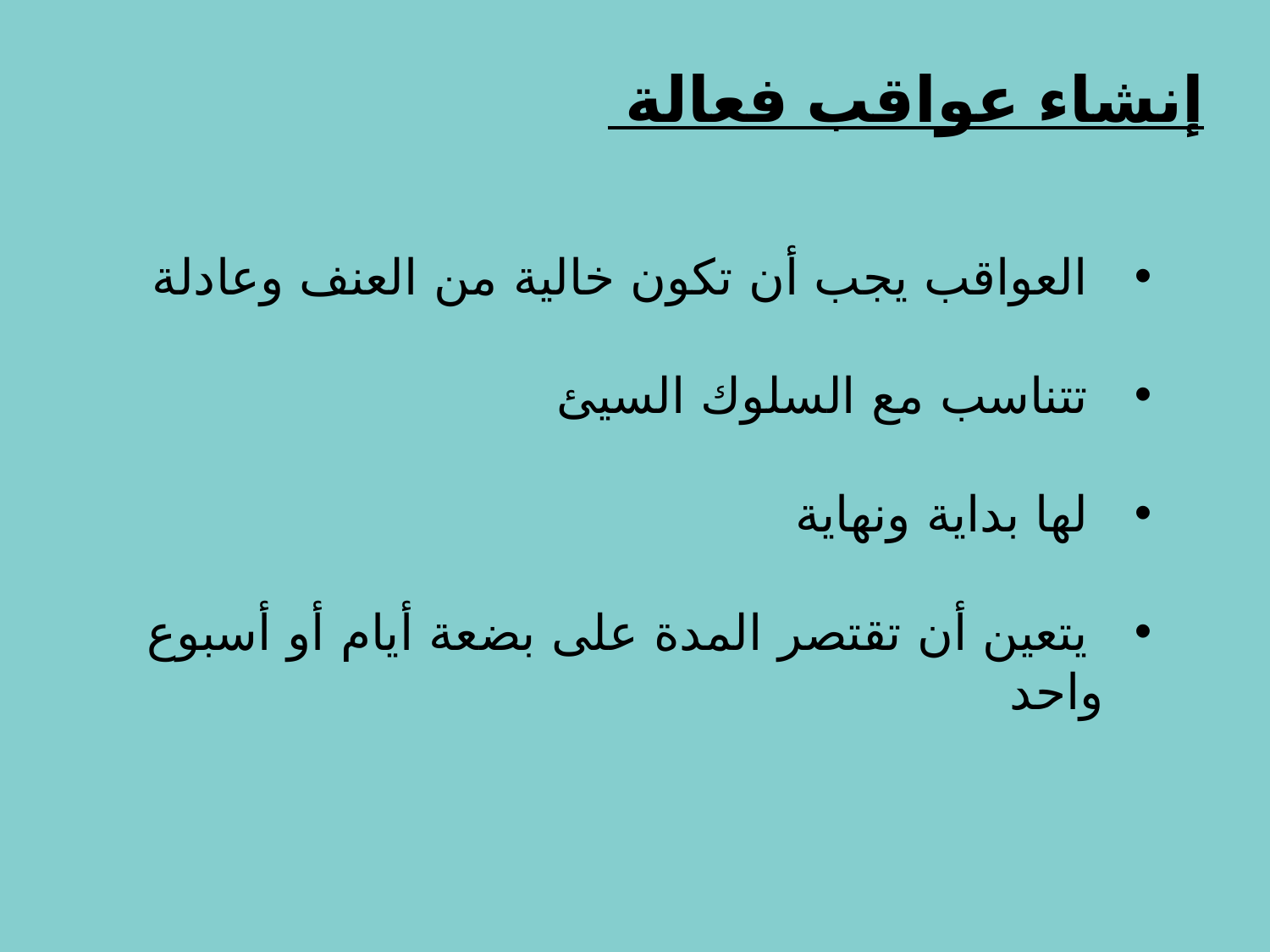

# إنشاء عواقب فعالة
 العواقب يجب أن تكون خالية من العنف وعادلة

 تتناسب مع السلوك السيئ

 لها بداية ونهاية

 يتعين أن تقتصر المدة على بضعة أيام أو أسبوع واحد